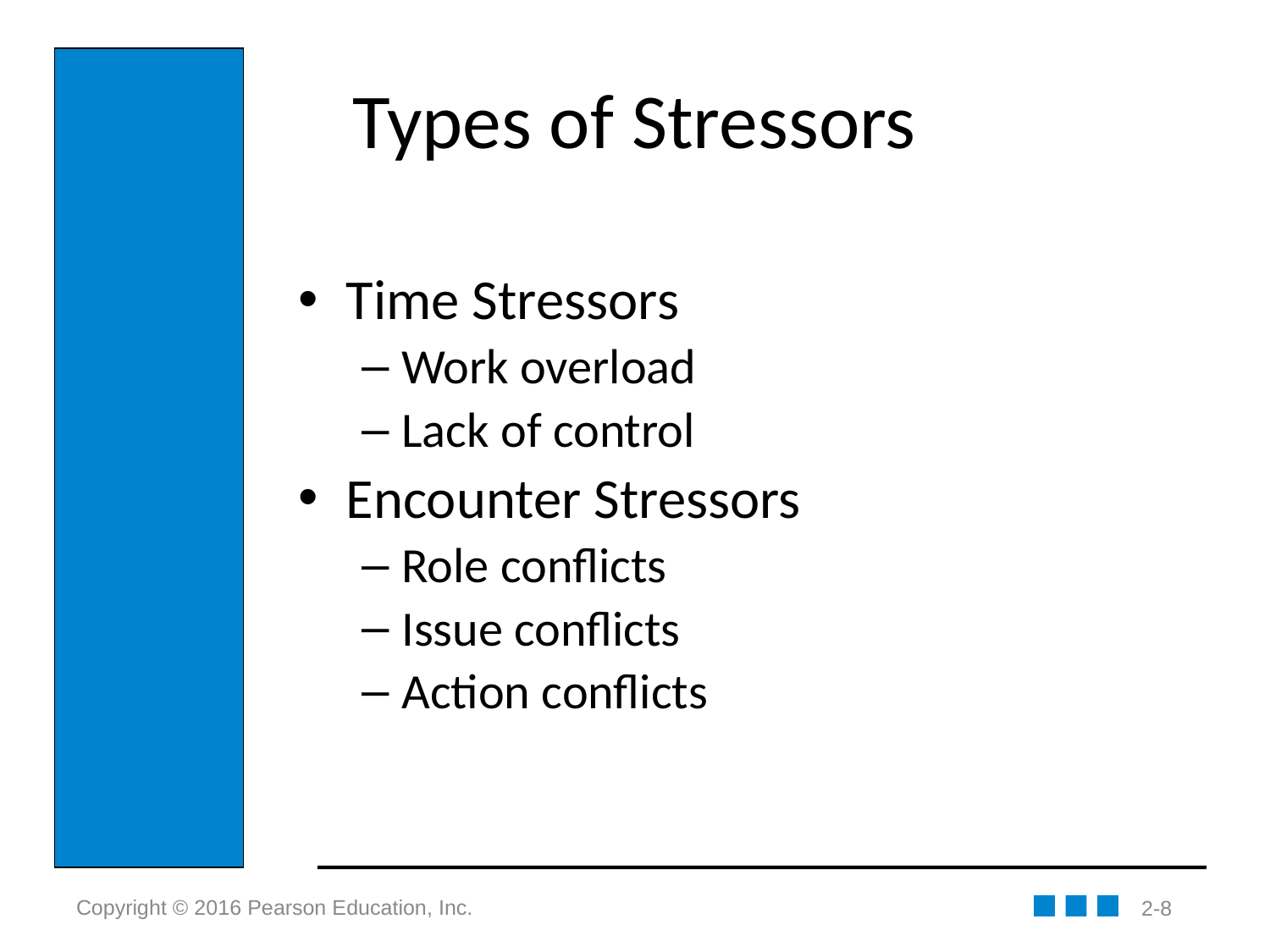

# Types of Stressors

Time Stressors
Work overload
Lack of control
Encounter Stressors
Role conflicts
Issue conflicts
Action conflicts

2-8
Copyright © 2016 Pearson Education, Inc.